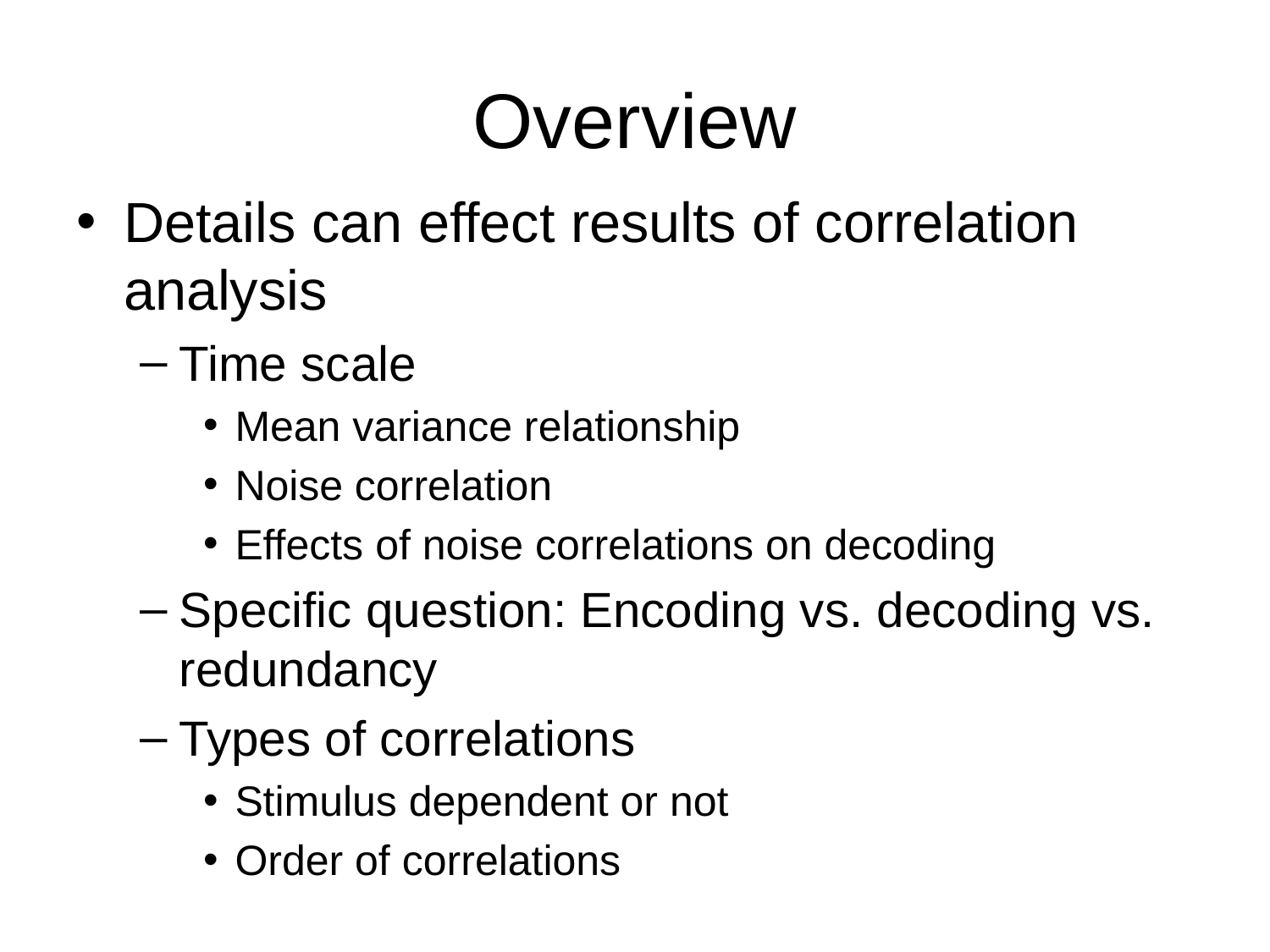

# Overview
Details can effect results of correlation analysis
Time scale
Mean variance relationship
Noise correlation
Effects of noise correlations on decoding
Specific question: Encoding vs. decoding vs. redundancy
Types of correlations
Stimulus dependent or not
Order of correlations